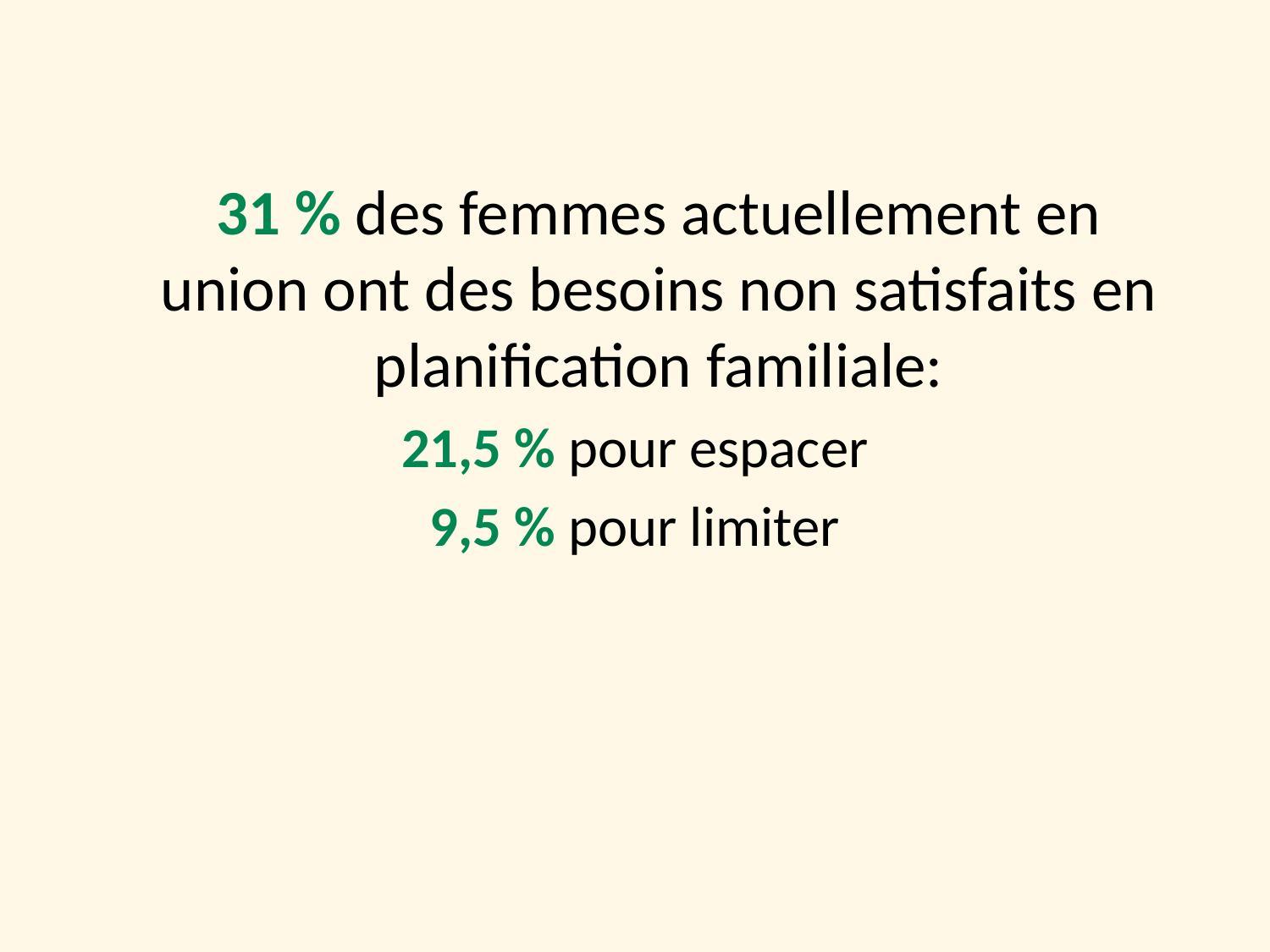

# 31 % des femmes actuellement en union ont des besoins non satisfaits en planification familiale:
21,5 % pour espacer
9,5 % pour limiter